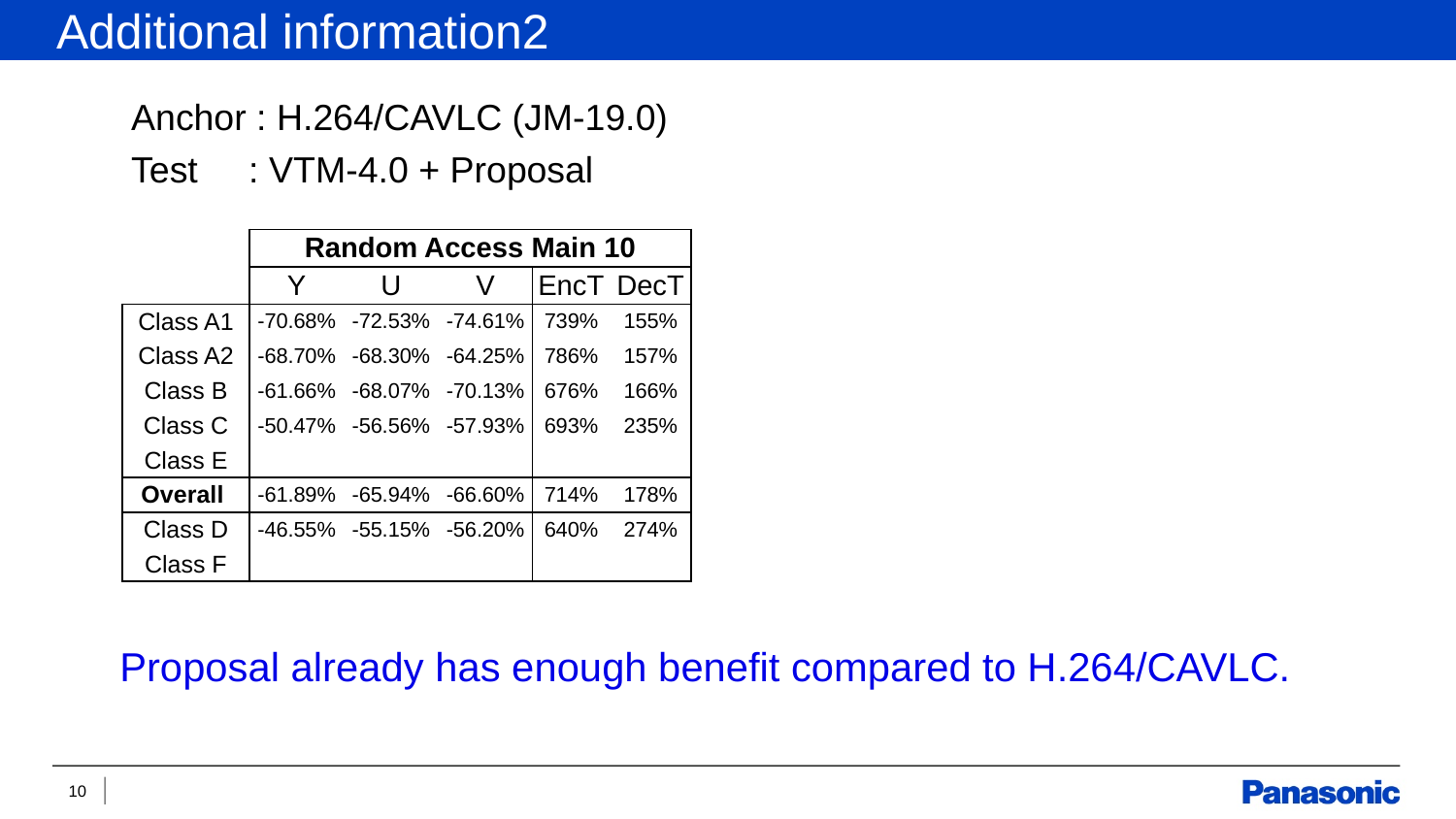

Additional information2
Anchor : H.264/CAVLC (JM-19.0)
Test     : VTM-4.0 + Proposal
|  | Random Access Main 10 |  |  |  |  |
| --- | --- | --- | --- | --- | --- |
|  | Y | U | V | EncT | DecT |
| Class A1 | -70.68% | -72.53% | -74.61% | 739% | 155% |
| Class A2 | -68.70% | -68.30% | -64.25% | 786% | 157% |
| Class B | -61.66% | -68.07% | -70.13% | 676% | 166% |
| Class C | -50.47% | -56.56% | -57.93% | 693% | 235% |
| Class E |  |  |  |  |  |
| Overall | -61.89% | -65.94% | -66.60% | 714% | 178% |
| Class D | -46.55% | -55.15% | -56.20% | 640% | 274% |
| Class F |  |  |  |  |  |
Proposal already has enough benefit compared to H.264/CAVLC.